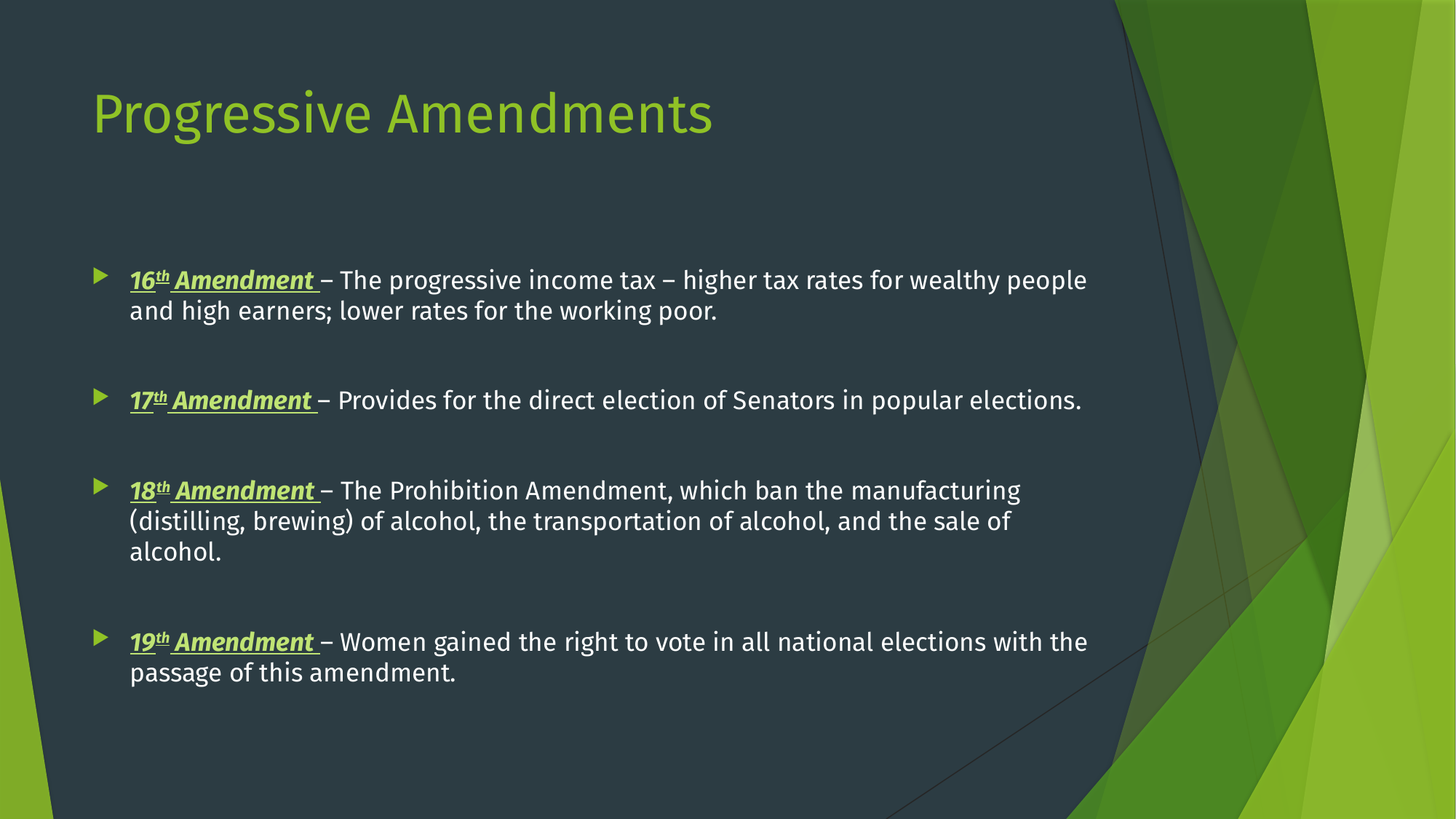

# Progressive Amendments
16th Amendment – The progressive income tax – higher tax rates for wealthy people and high earners; lower rates for the working poor.

17th Amendment – Provides for the direct election of Senators in popular elections.

18th Amendment – The Prohibition Amendment, which ban the manufacturing (distilling, brewing) of alcohol, the transportation of alcohol, and the sale of alcohol.

19th Amendment – Women gained the right to vote in all national elections with the passage of this amendment.